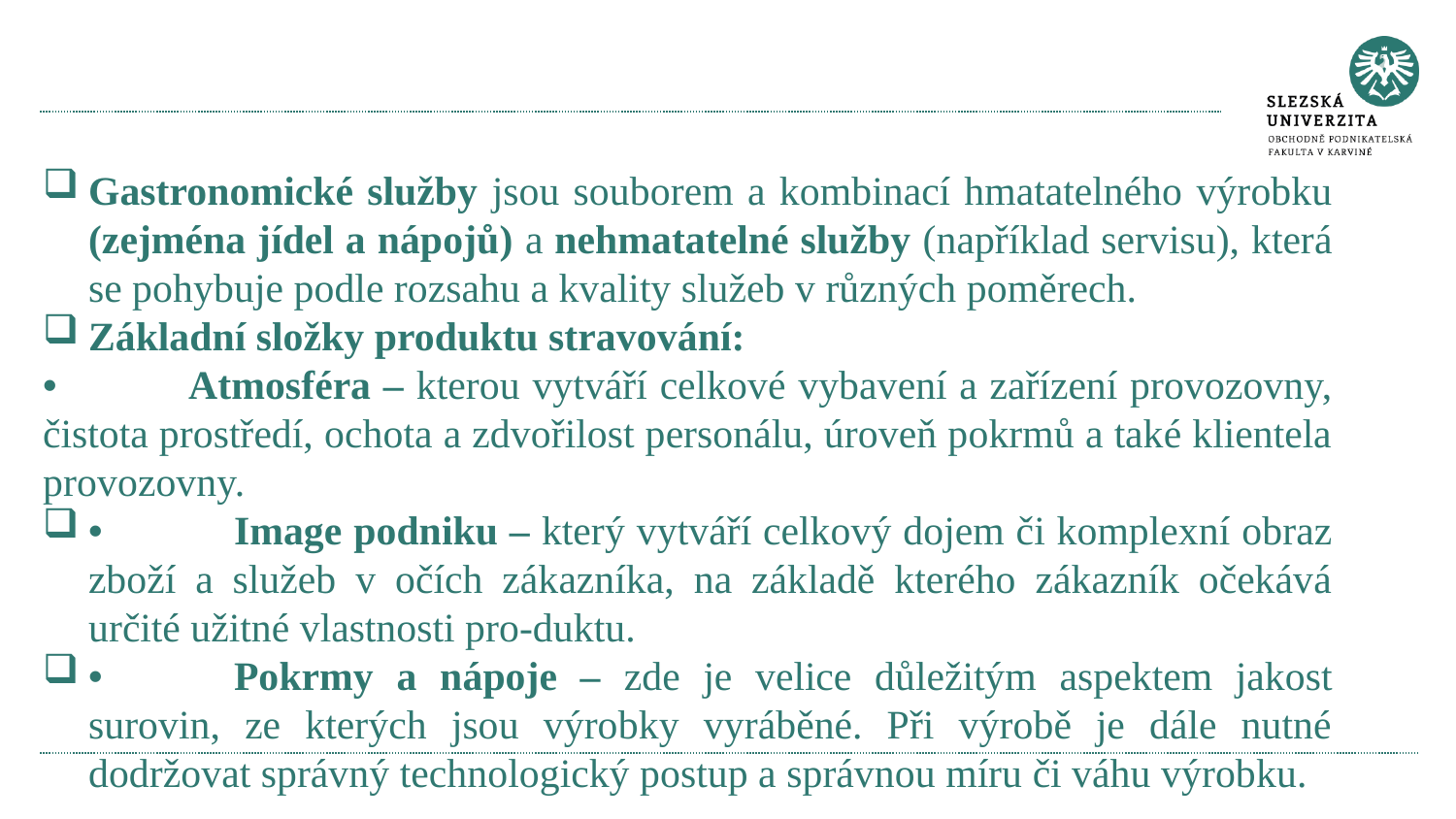

#
Gastronomické služby jsou souborem a kombinací hmatatelného výrobku (zejména jídel a nápojů) a nehmatatelné služby (například servisu), která se pohybuje podle rozsahu a kvality služeb v různých poměrech.
Základní složky produktu stravování:
•	Atmosféra – kterou vytváří celkové vybavení a zařízení provozovny, čistota prostředí, ochota a zdvořilost personálu, úroveň pokrmů a také klientela provozovny.
•	Image podniku – který vytváří celkový dojem či komplexní obraz zboží a služeb v očích zákazníka, na základě kterého zákazník očekává určité užitné vlastnosti pro-duktu.
•	Pokrmy a nápoje – zde je velice důležitým aspektem jakost surovin, ze kterých jsou výrobky vyráběné. Při výrobě je dále nutné dodržovat správný technologický postup a správnou míru či váhu výrobku.